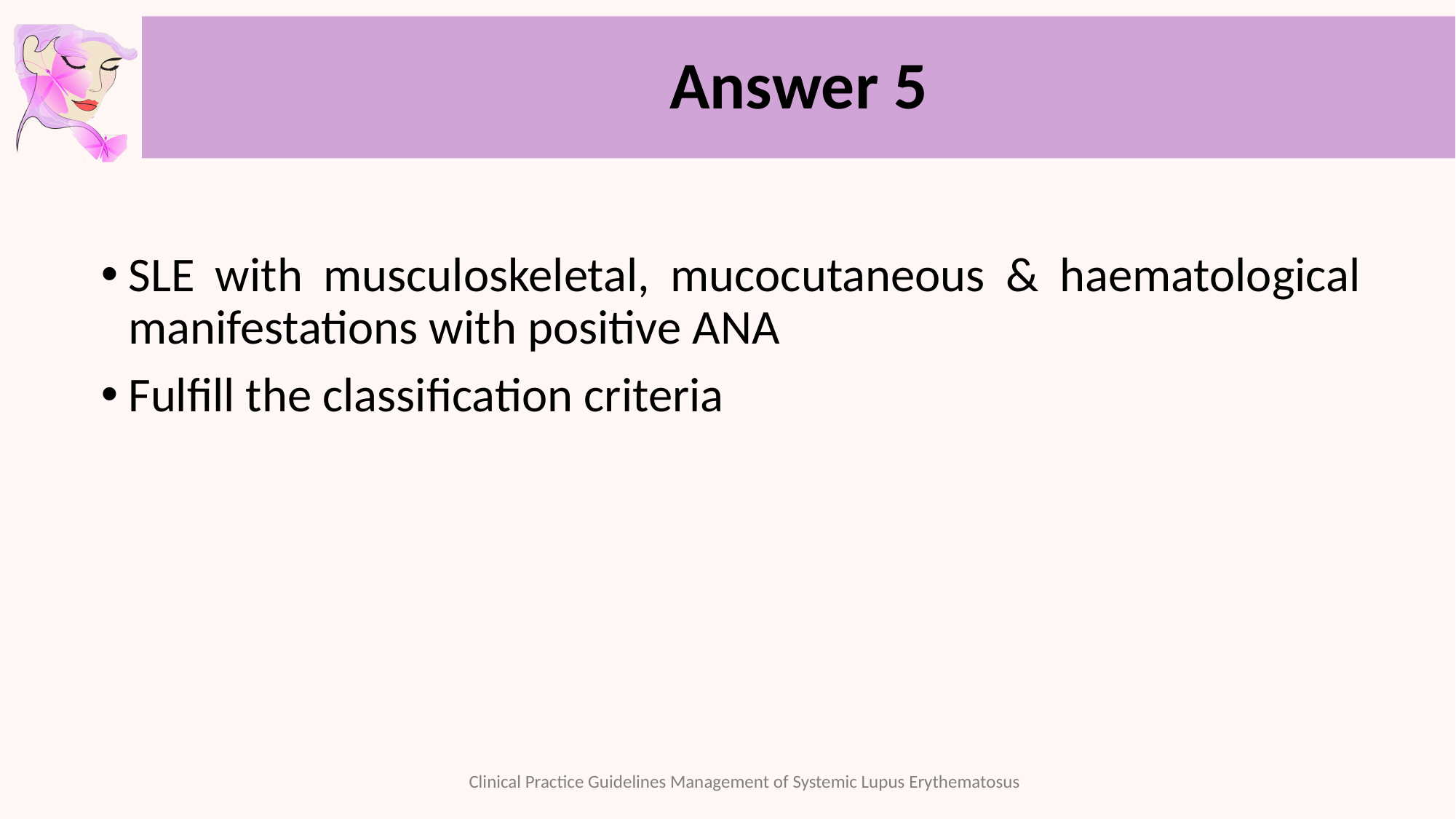

# Answer 5
SLE with musculoskeletal, mucocutaneous & haematological manifestations with positive ANA
Fulfill the classification criteria